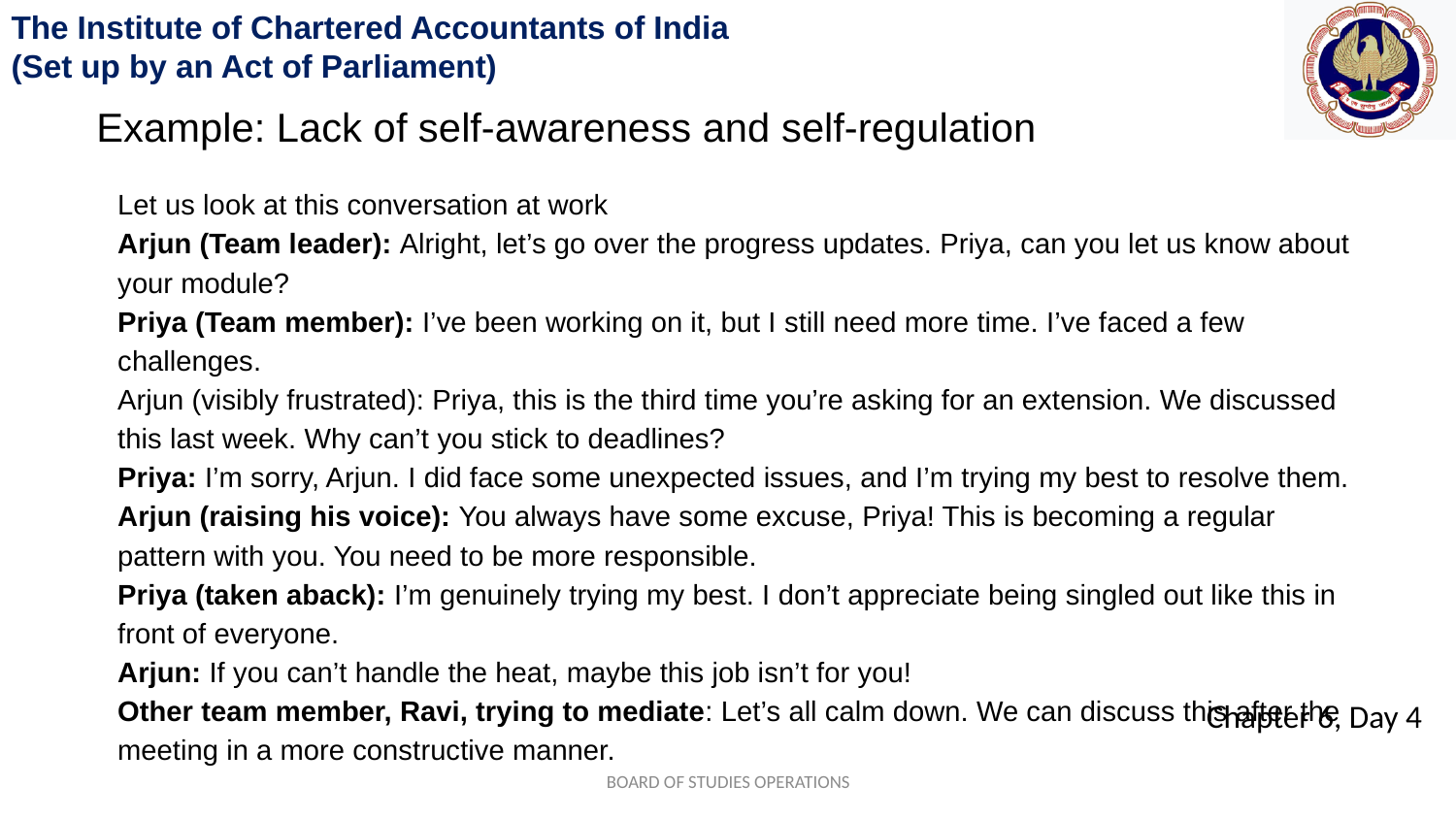

Example: Lack of self-awareness and self-regulation
Let us look at this conversation at work
Arjun (Team leader): Alright, let’s go over the progress updates. Priya, can you let us know about your module?
Priya (Team member): I’ve been working on it, but I still need more time. I’ve faced a few challenges.
Arjun (visibly frustrated): Priya, this is the third time you’re asking for an extension. We discussed this last week. Why can’t you stick to deadlines?
Priya: I’m sorry, Arjun. I did face some unexpected issues, and I’m trying my best to resolve them.
Arjun (raising his voice): You always have some excuse, Priya! This is becoming a regular pattern with you. You need to be more responsible.
Priya (taken aback): I’m genuinely trying my best. I don’t appreciate being singled out like this in front of everyone.
Arjun: If you can’t handle the heat, maybe this job isn’t for you!
Other team member, Ravi, trying to mediate: Let’s all calm down. We can discuss this after the meeting in a more constructive manner.
BOARD OF STUDIES OPERATIONS